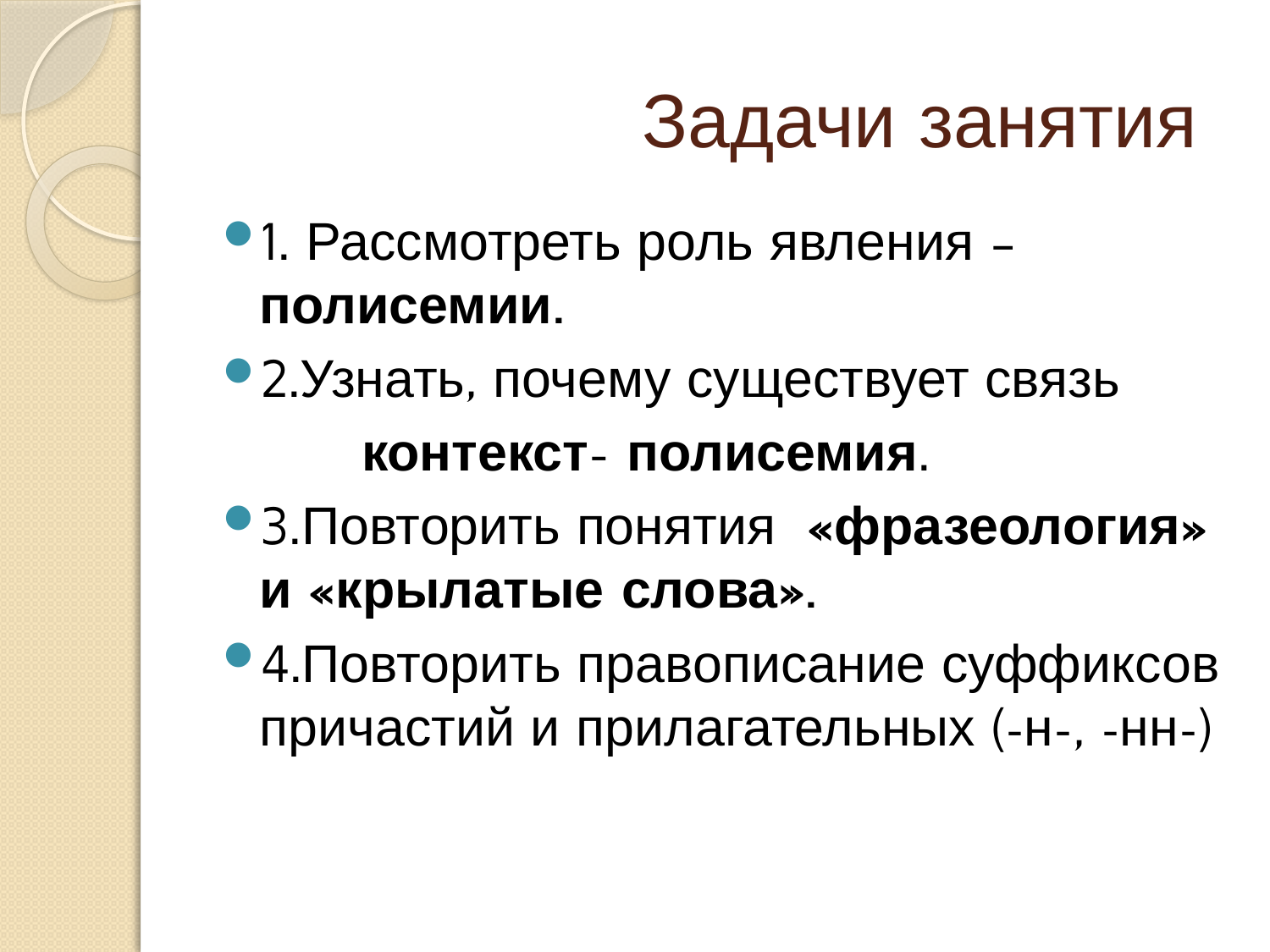

# Задачи занятия
1. Рассмотреть роль явления – полисемии.
2.Узнать, почему существует связь
        контекст- полисемия.
3.Повторить понятия  «фразеология» и «крылатые слова».
4.Повторить правописание суффиксов причастий и прилагательных (-н-, -нн-)